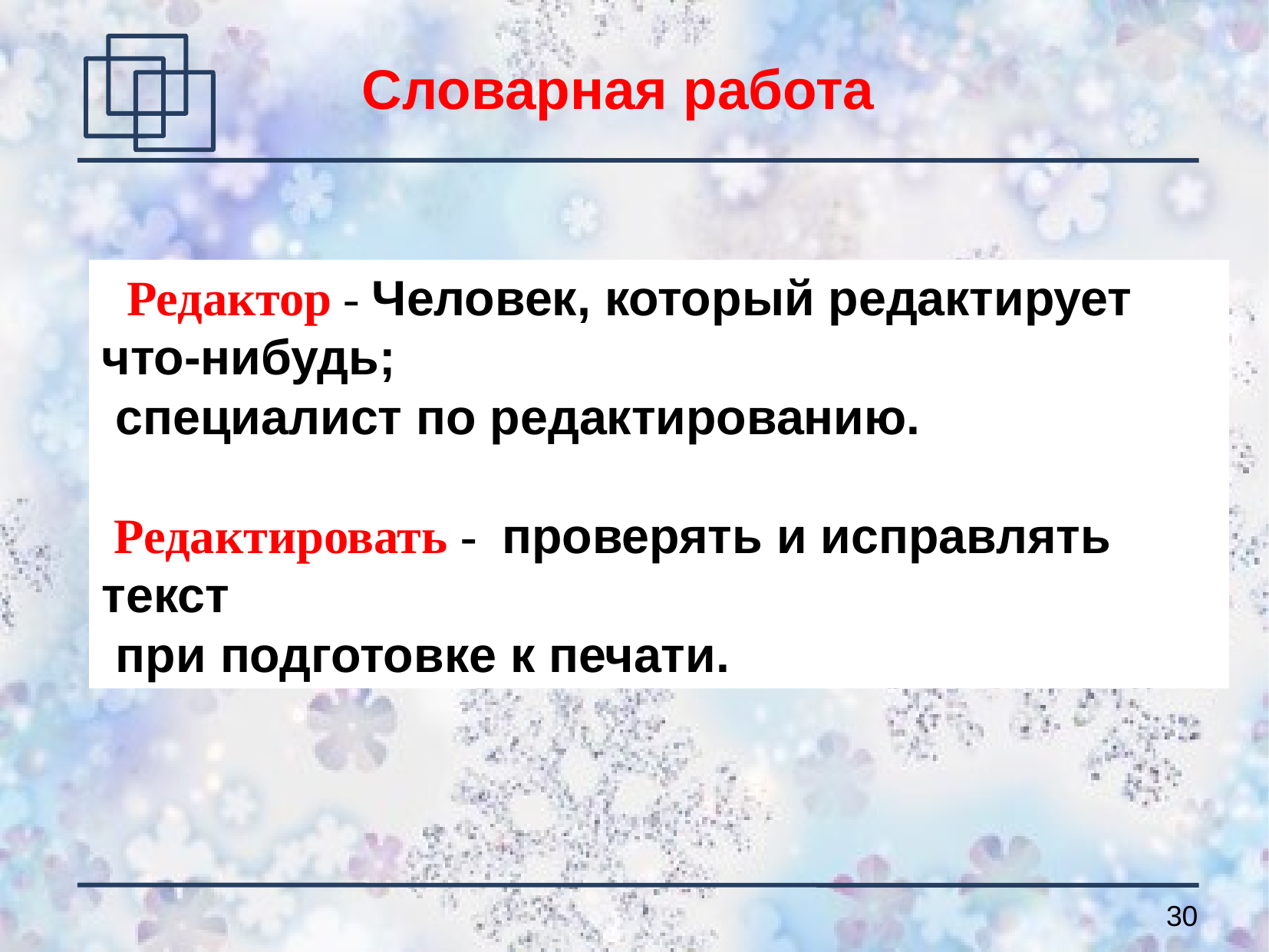

Словарная работа
  Редактор - Человек, который редактирует что-нибудь;
 специалист по редактированию.

 Редактировать -  проверять и исправлять текст
 при подготовке к печати.